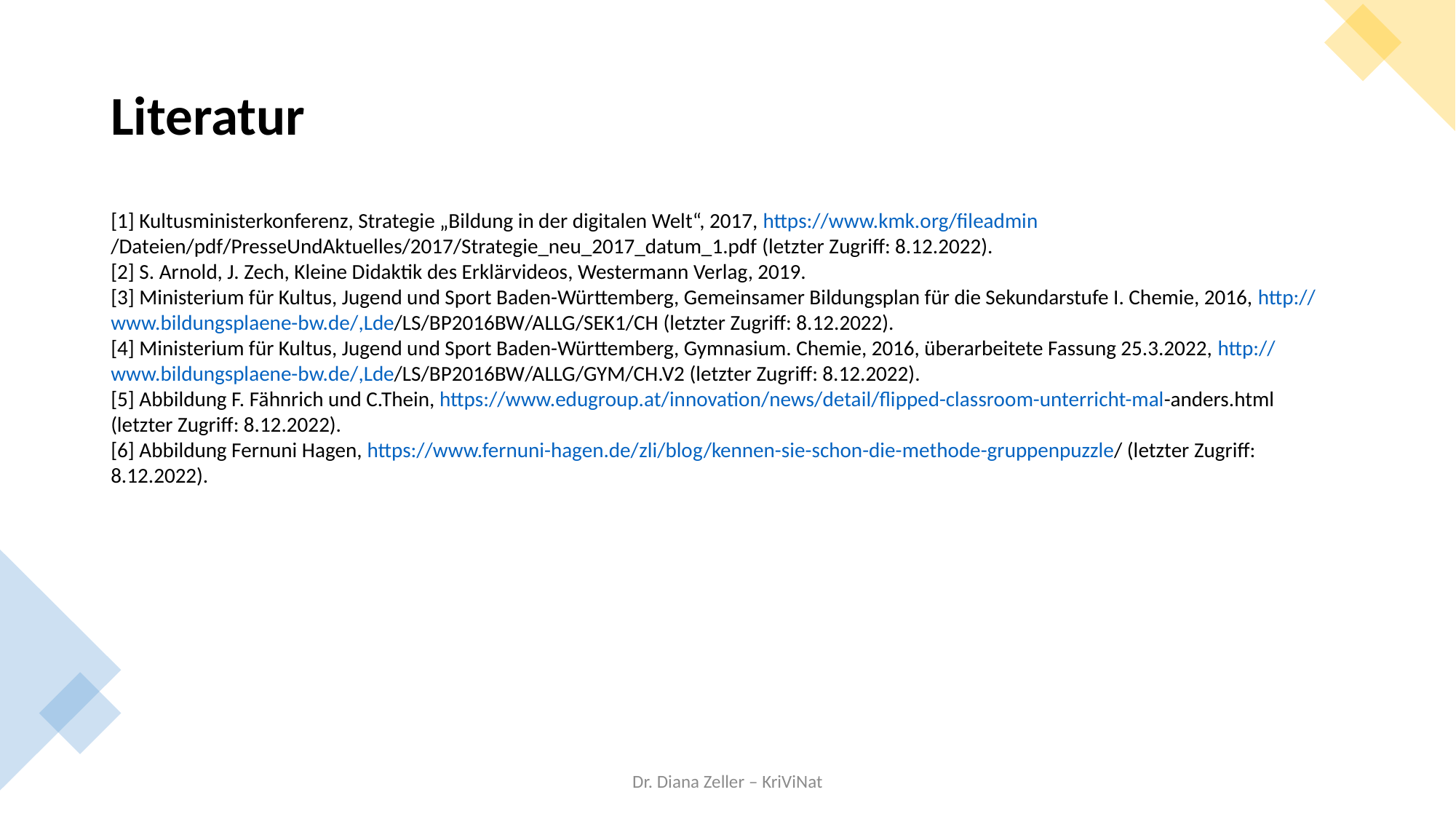

Literatur
[1] Kultusministerkonferenz, Strategie „Bildung in der digitalen Welt“, 2017, https://www.kmk.org/fileadmin/Dateien/pdf/PresseUndAktuelles/2017/Strategie_neu_2017_datum_1.pdf (letzter Zugriff: 8.12.2022).
[2] S. Arnold, J. Zech, Kleine Didaktik des Erklärvideos, Westermann Verlag, 2019.
[3] Ministerium für Kultus, Jugend und Sport Baden-Württemberg, Gemeinsamer Bildungsplan für die Sekundarstufe I. Chemie, 2016, http://www.bildungsplaene-bw.de/,Lde/LS/BP2016BW/ALLG/SEK1/CH (letzter Zugriff: 8.12.2022).
[4] Ministerium für Kultus, Jugend und Sport Baden-Württemberg, Gymnasium. Chemie, 2016, überarbeitete Fassung 25.3.2022, http://www.bildungsplaene-bw.de/,Lde/LS/BP2016BW/ALLG/GYM/CH.V2 (letzter Zugriff: 8.12.2022).
[5] Abbildung F. Fähnrich und C.Thein, https://www.edugroup.at/innovation/news/detail/flipped-classroom-unterricht-mal-anders.html (letzter Zugriff: 8.12.2022).
[6] Abbildung Fernuni Hagen, https://www.fernuni-hagen.de/zli/blog/kennen-sie-schon-die-methode-gruppenpuzzle/ (letzter Zugriff: 8.12.2022).

Dr. Diana Zeller – KriViNat